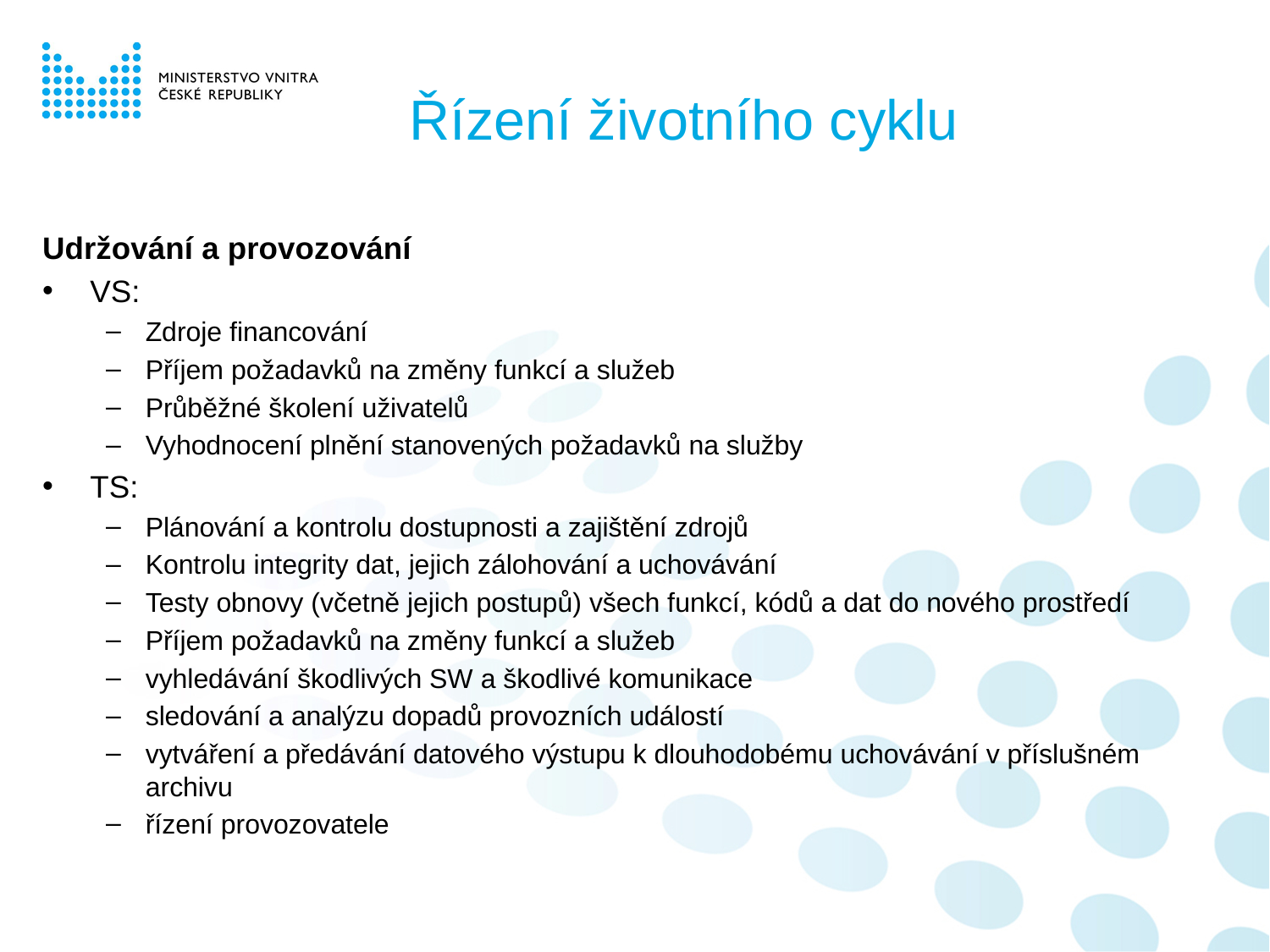

# Řízení životního cyklu
Udržování a provozování
VS:
Zdroje financování
Příjem požadavků na změny funkcí a služeb
Průběžné školení uživatelů
Vyhodnocení plnění stanovených požadavků na služby
TS:
Plánování a kontrolu dostupnosti a zajištění zdrojů
Kontrolu integrity dat, jejich zálohování a uchovávání
Testy obnovy (včetně jejich postupů) všech funkcí, kódů a dat do nového prostředí
Příjem požadavků na změny funkcí a služeb
vyhledávání škodlivých SW a škodlivé komunikace
sledování a analýzu dopadů provozních událostí
vytváření a předávání datového výstupu k dlouhodobému uchovávání v příslušném archivu
řízení provozovatele